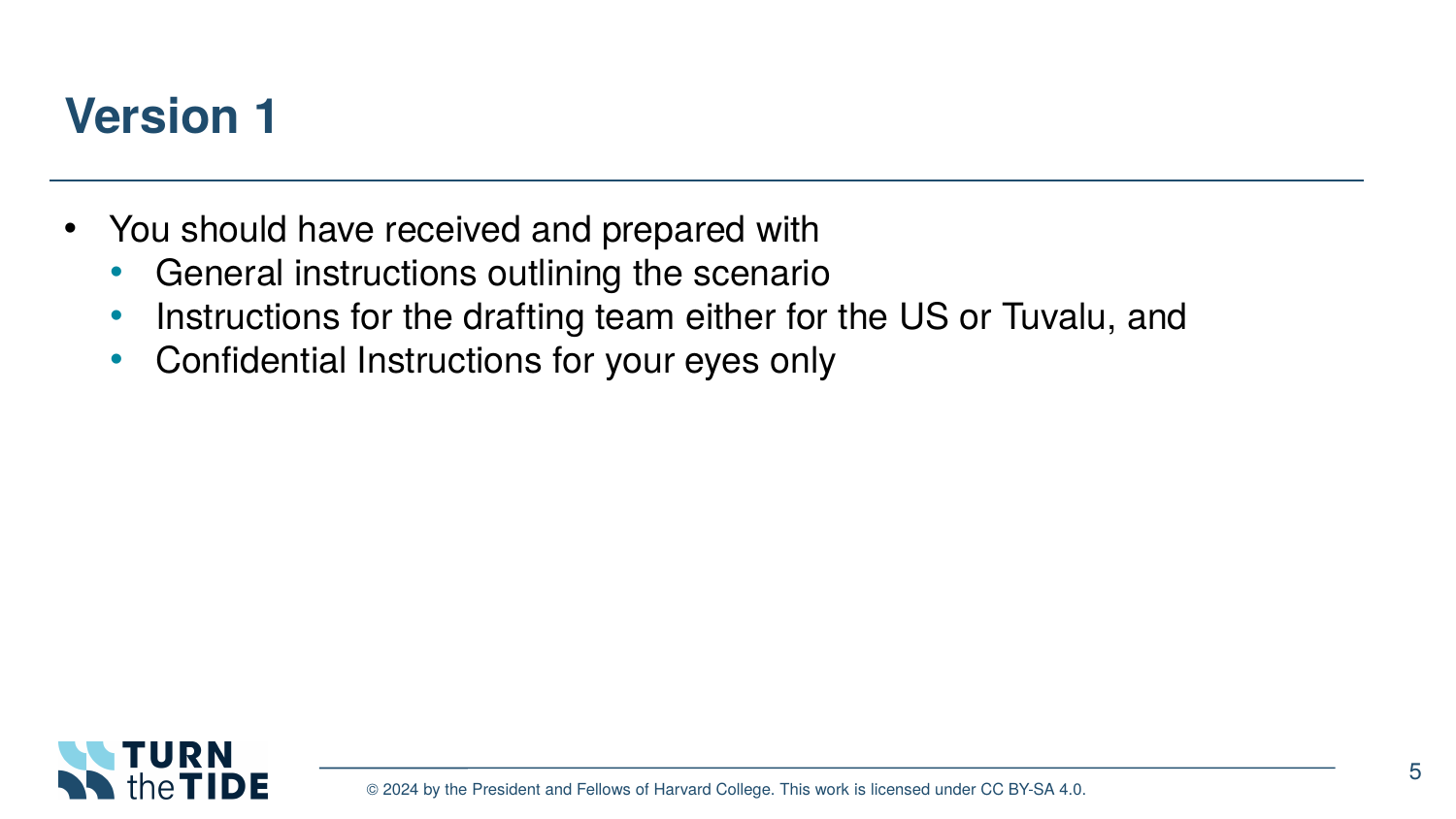

# Version 1
You should have received and prepared with
General instructions outlining the scenario
Instructions for the drafting team either for the US or Tuvalu, and
Confidential Instructions for your eyes only
5